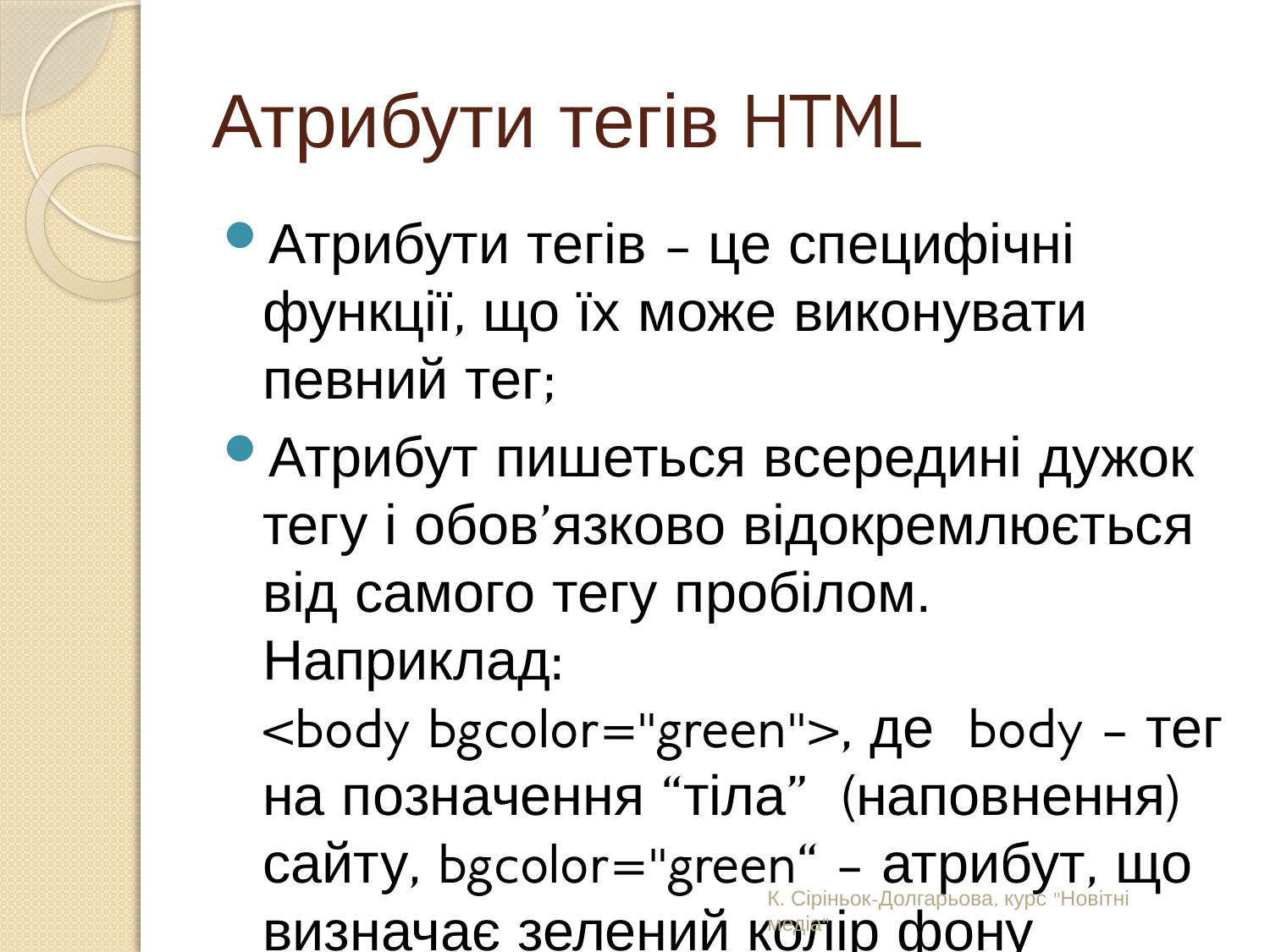

# Атрибути тегів HTML
Атрибути тегів – це специфічні функції, що їх може виконувати певний тег;
Атрибут пишеться всередині дужок  тегу і обов’язково відокремлюється від самого тегу пробілом. Наприклад:
<body bgcolor="green">, де  body – тег на позначення “тіла”  (наповнення) сайту, bgcolor="green“ – атрибут, що визначає зелений колір фону сторінки.
К. Сіріньок-Долгарьова, курс "Новітні медіа"